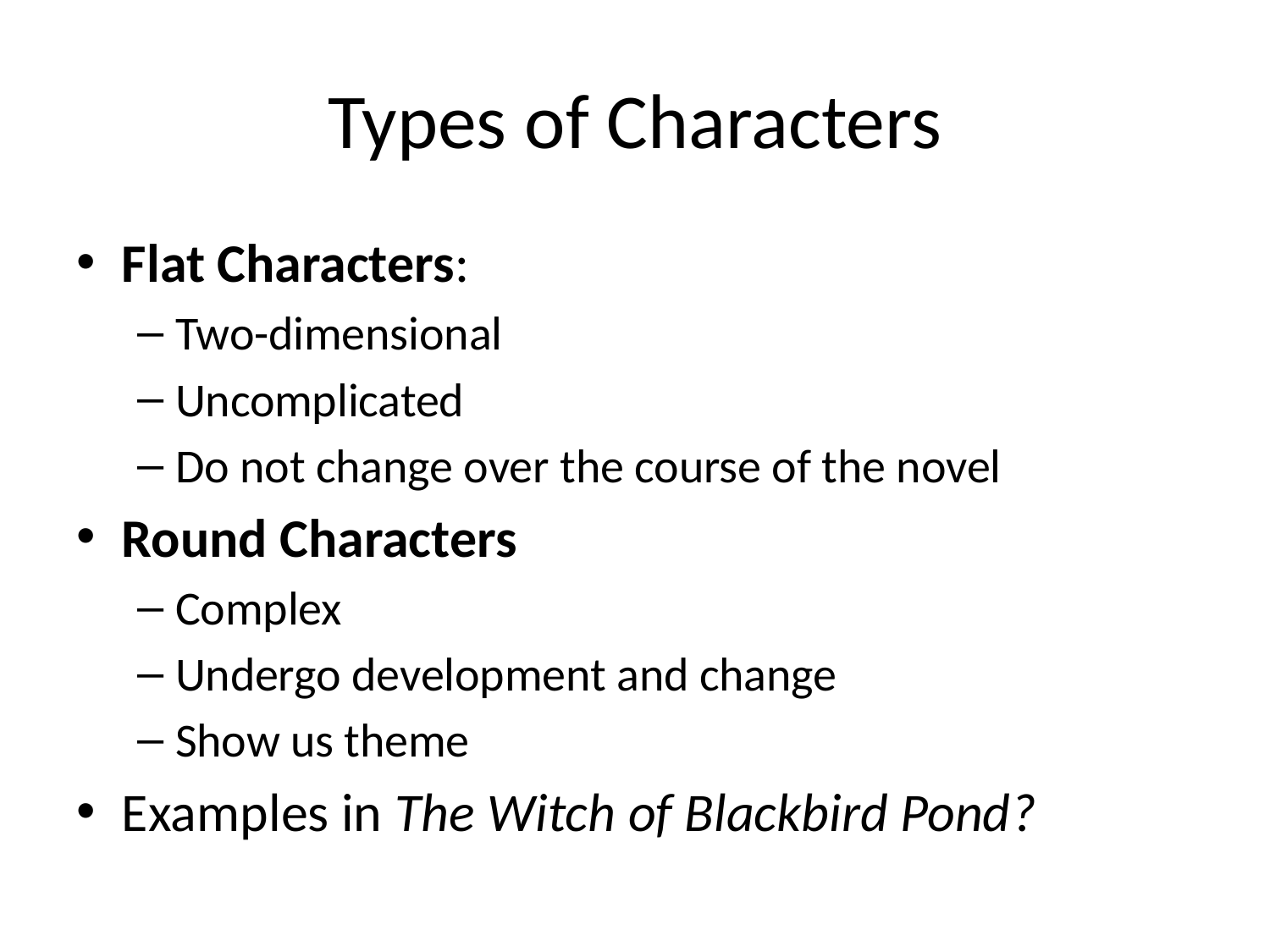

# Types of Characters
Flat Characters:
Two-dimensional
Uncomplicated
Do not change over the course of the novel
Round Characters
Complex
Undergo development and change
Show us theme
Examples in The Witch of Blackbird Pond?